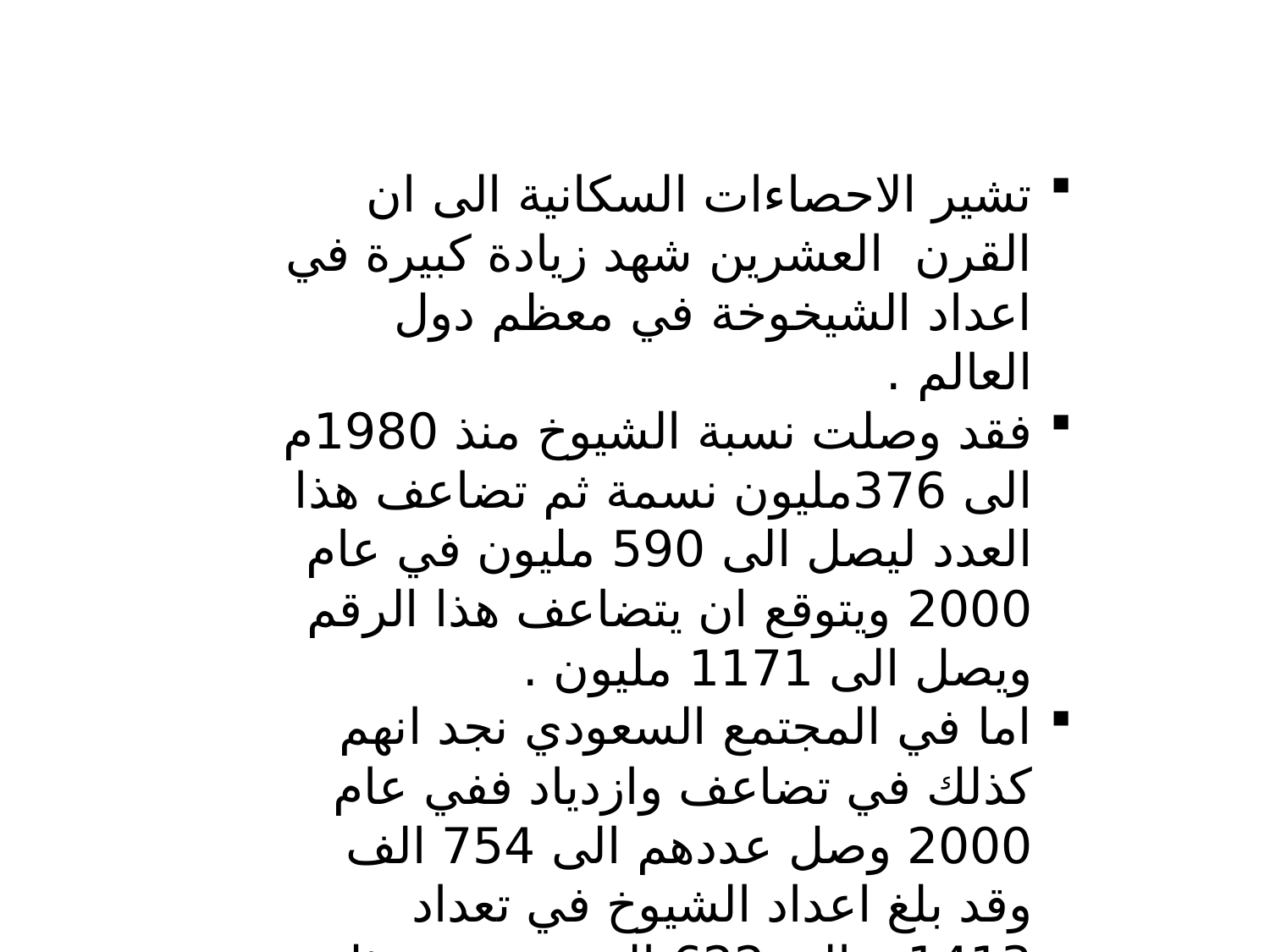

تشير الاحصاءات السكانية الى ان القرن  العشرين شهد زيادة كبيرة في اعداد الشيخوخة في معظم دول العالم .
فقد وصلت نسبة الشيوخ منذ 1980م الى 376مليون نسمة ثم تضاعف هذا العدد ليصل الى 590 مليون في عام 2000 ويتوقع ان يتضاعف هذا الرقم ويصل الى 1171 مليون .
اما في المجتمع السعودي نجد انهم كذلك في تضاعف وازدياد ففي عام 2000 وصل عددهم الى 754 الف وقد بلغ اعداد الشيوخ في تعداد 1413هـ الى 622 الف  مسن يمثل الذكور منه 355 الف مسن والاناث 735 .
وترجع اسباب هذه الزيادة الى ارتفاع مستوى الرعاية الصحية والعلاجية والوقائية .